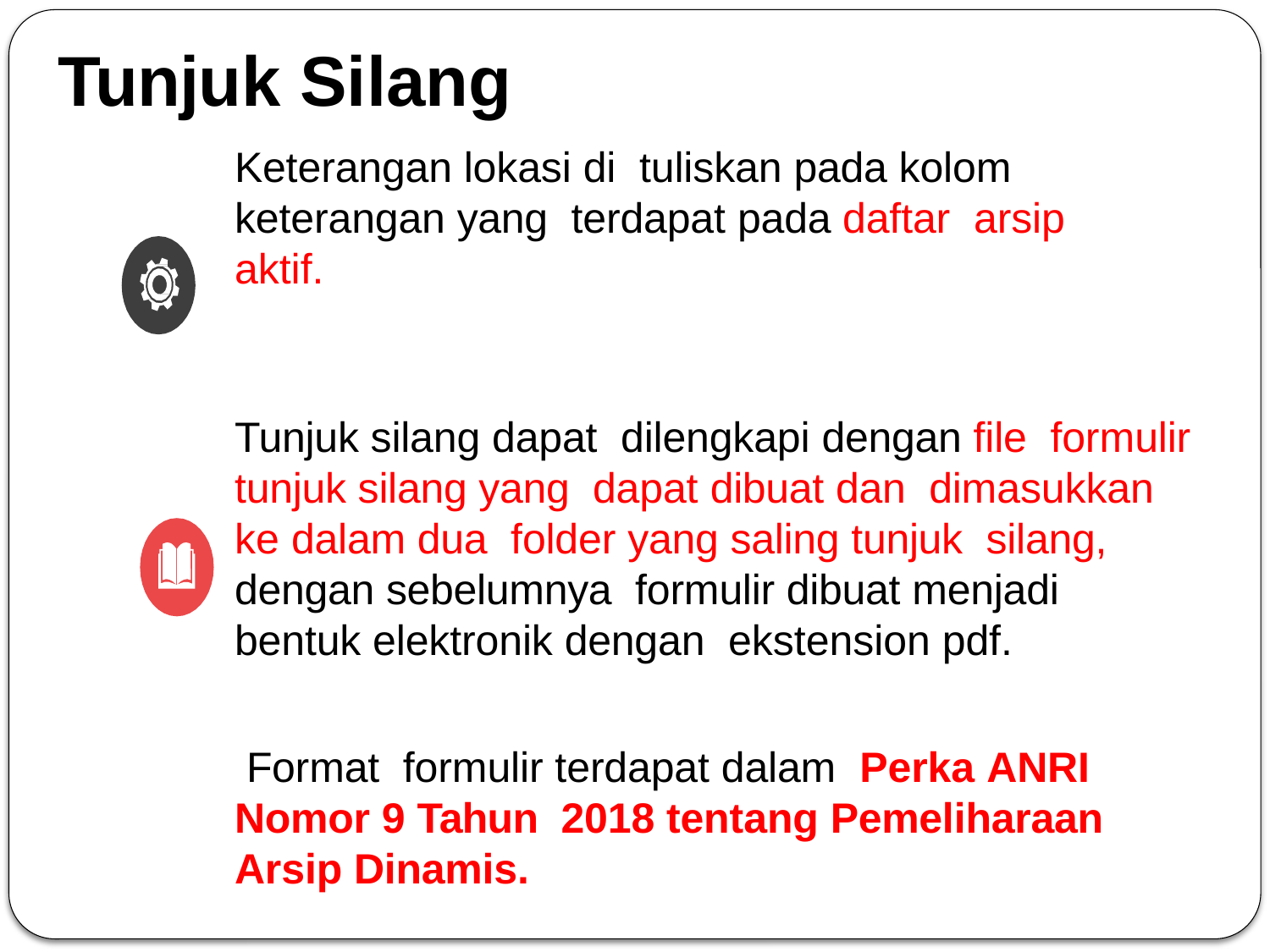

# Tunjuk Silang
Keterangan lokasi di  tuliskan pada kolom  keterangan yang  terdapat pada daftar  arsip aktif.

Tunjuk silang dapat  dilengkapi dengan file  formulir tunjuk silang yang  dapat dibuat dan  dimasukkan ke dalam dua  folder yang saling tunjuk  silang, dengan sebelumnya  formulir dibuat menjadi  bentuk elektronik dengan  ekstension pdf.

 Format  formulir terdapat dalam  Perka ANRI Nomor 9 Tahun  2018 tentang Pemeliharaan  Arsip Dinamis.